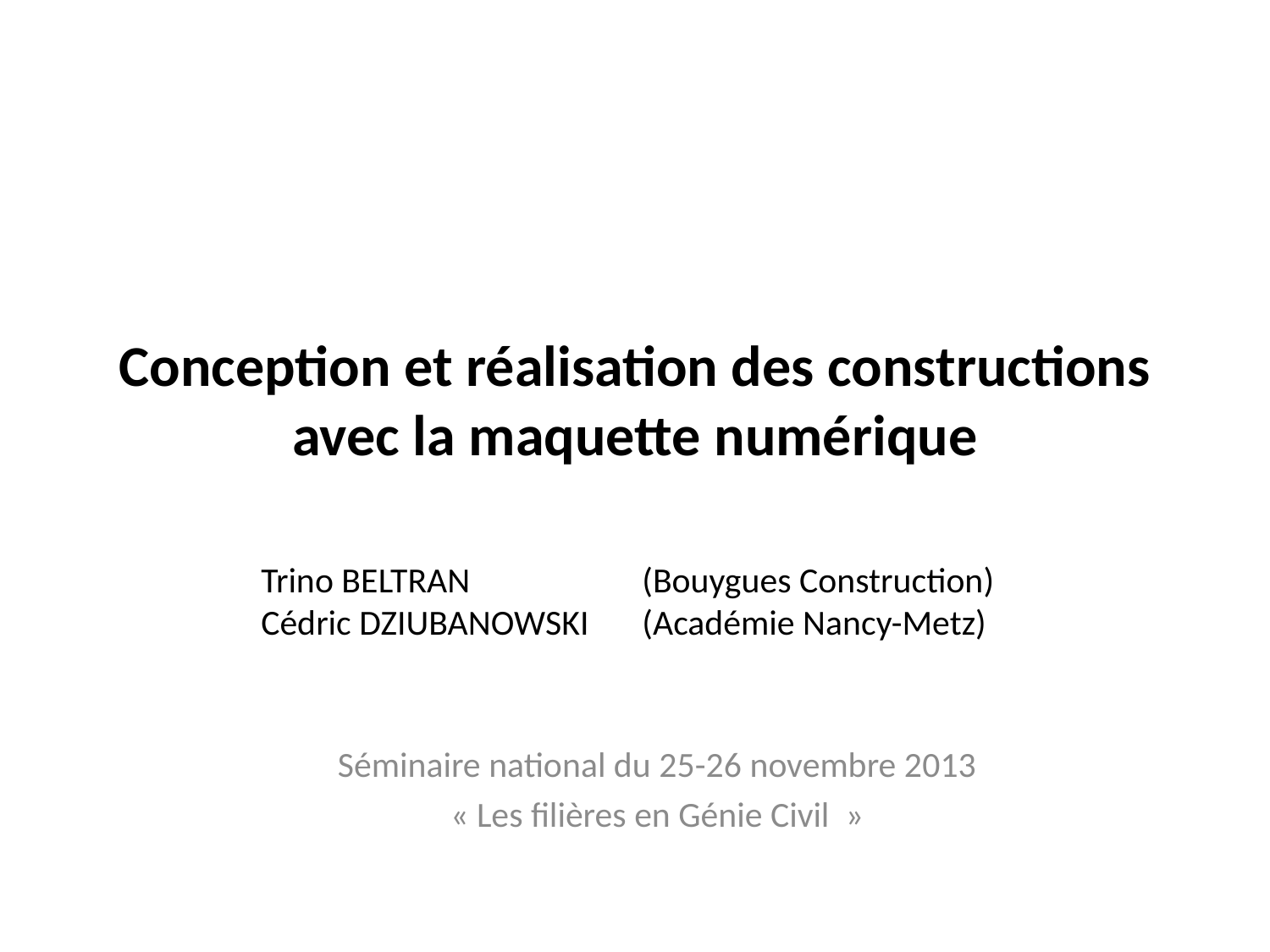

# Conception et réalisation des constructions avec la maquette numérique
Trino BELTRAN 		(Bouygues Construction)
Cédric DZIUBANOWSKI	(Académie Nancy-Metz)
Séminaire national du 25-26 novembre 2013
« Les filières en Génie Civil  »